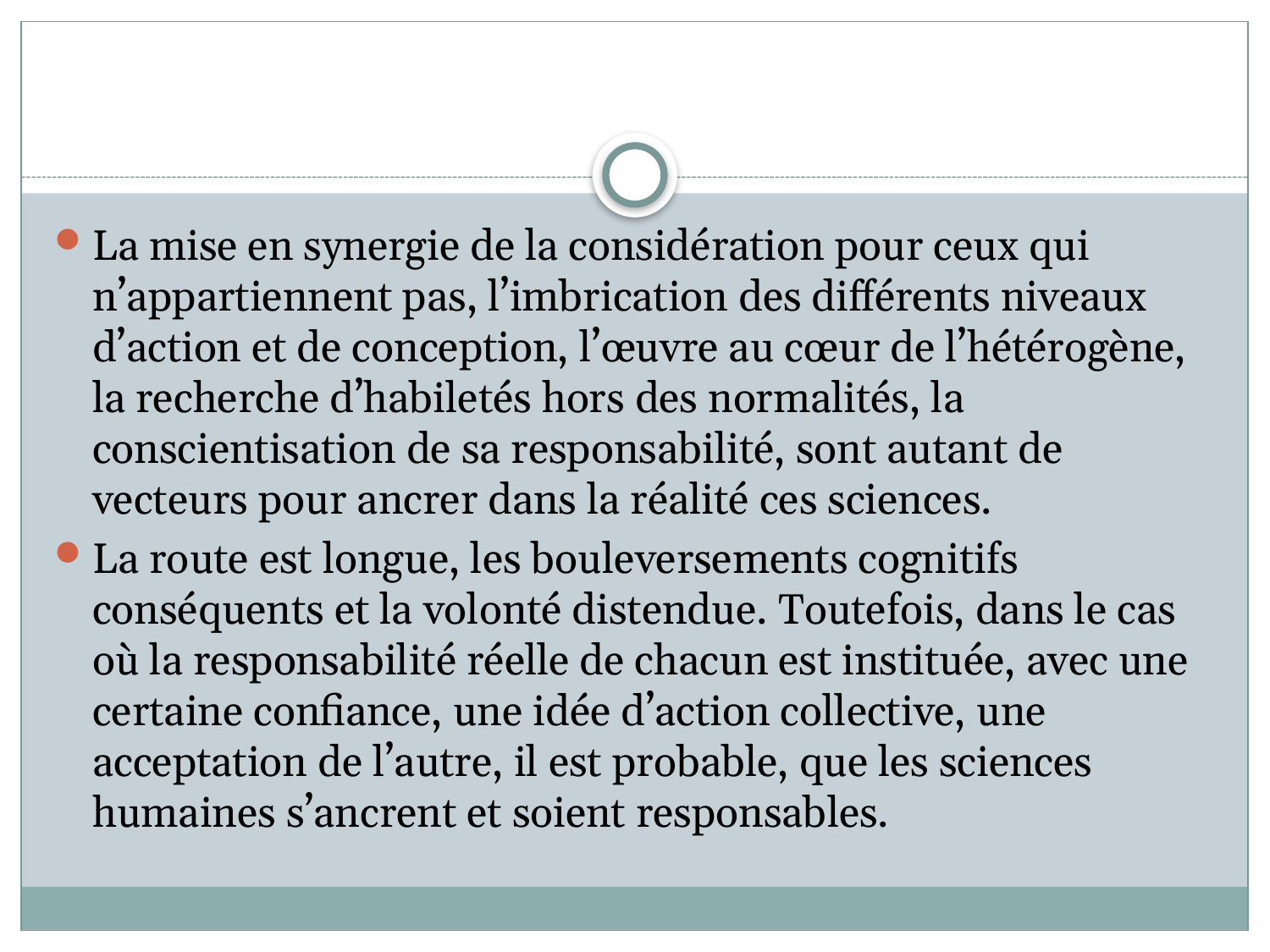

#
La mise en synergie de la considération pour ceux qui n’appartiennent pas, l’imbrication des différents niveaux d’action et de conception, l’œuvre au cœur de l’hétérogène, la recherche d’habiletés hors des normalités, la conscientisation de sa responsabilité, sont autant de vecteurs pour ancrer dans la réalité ces sciences.
La route est longue, les bouleversements cognitifs conséquents et la volonté distendue. Toutefois, dans le cas où la responsabilité réelle de chacun est instituée, avec une certaine confiance, une idée d’action collective, une acceptation de l’autre, il est probable, que les sciences humaines s’ancrent et soient responsables.